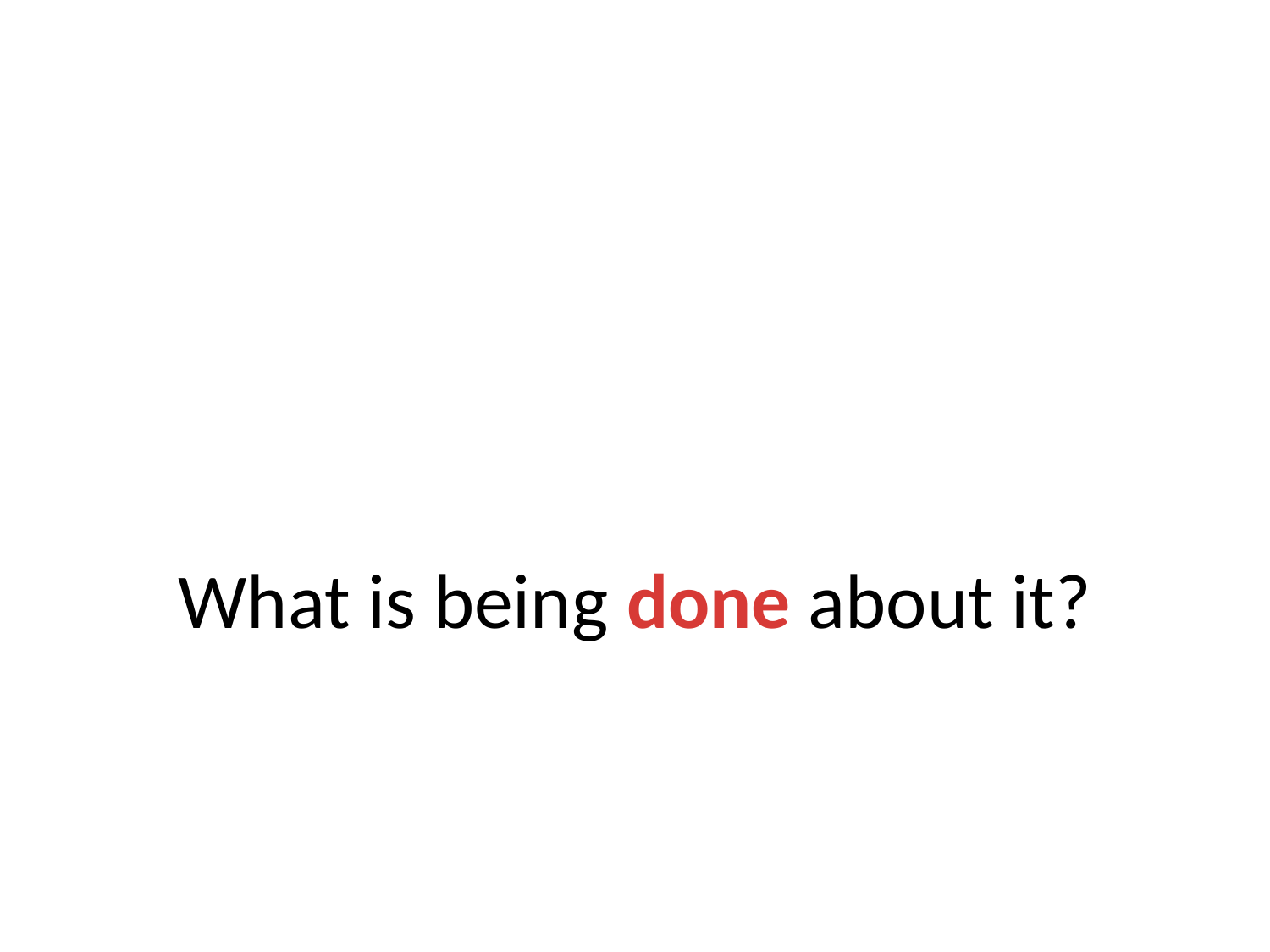

# What is being done about it?